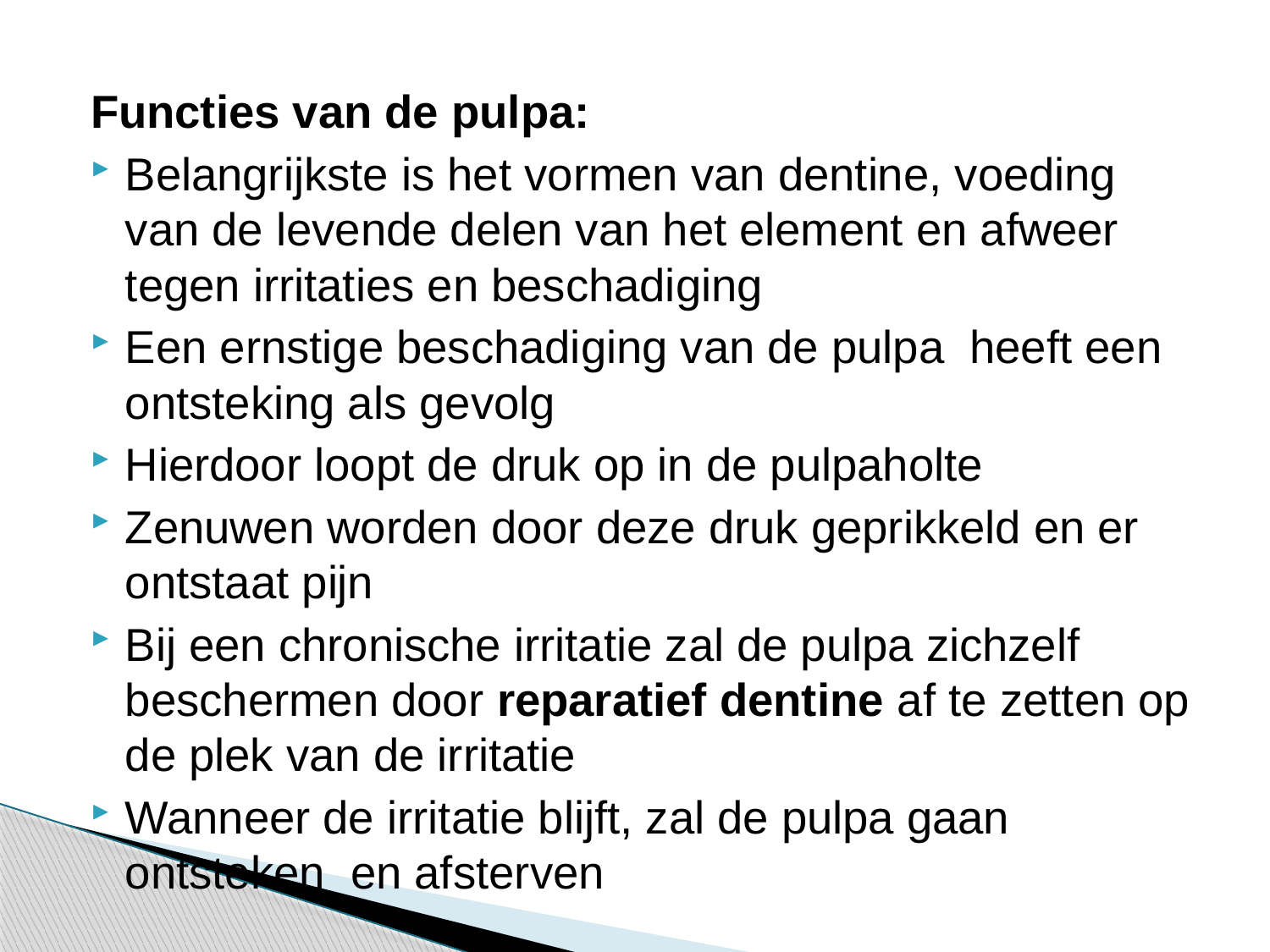

Functies van de pulpa:
Belangrijkste is het vormen van dentine, voeding van de levende delen van het element en afweer tegen irritaties en beschadiging
Een ernstige beschadiging van de pulpa  heeft een ontsteking als gevolg
Hierdoor loopt de druk op in de pulpaholte
Zenuwen worden door deze druk geprikkeld en er ontstaat pijn
Bij een chronische irritatie zal de pulpa zichzelf beschermen door reparatief dentine af te zetten op de plek van de irritatie
Wanneer de irritatie blijft, zal de pulpa gaan ontsteken  en afsterven